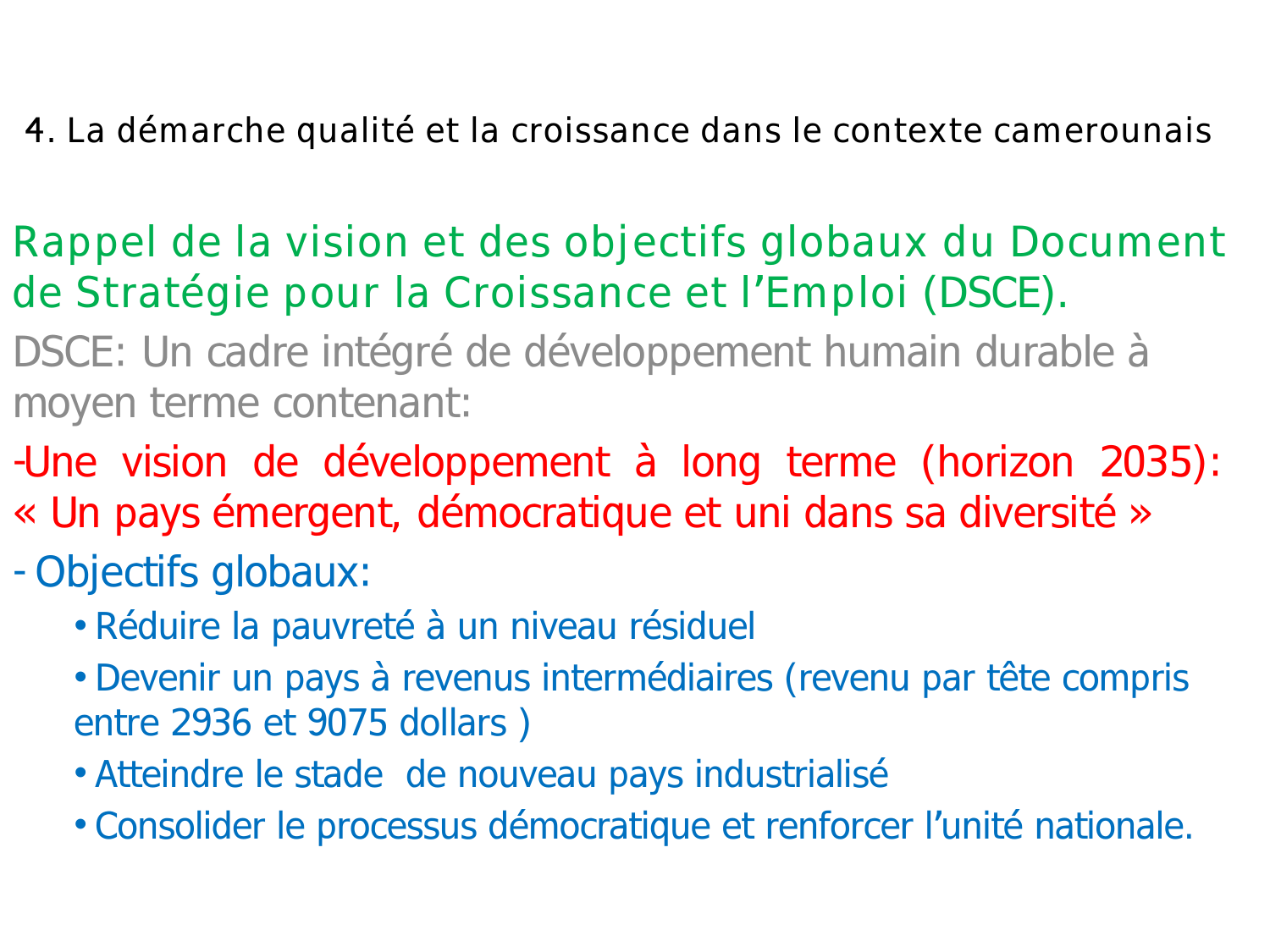

# 4. La démarche qualité et la croissance dans le contexte camerounais
Rappel de la vision et des objectifs globaux du Document de Stratégie pour la Croissance et l’Emploi (DSCE).
DSCE: Un cadre intégré de développement humain durable à moyen terme contenant:
Une vision de développement à long terme (horizon 2035):  « Un pays émergent, démocratique et uni dans sa diversité »
 Objectifs globaux:
 Réduire la pauvreté à un niveau résiduel
 Devenir un pays à revenus intermédiaires (revenu par tête compris entre 2936 et 9075 dollars )
 Atteindre le stade  de nouveau pays industrialisé
 Consolider le processus démocratique et renforcer l’unité nationale.